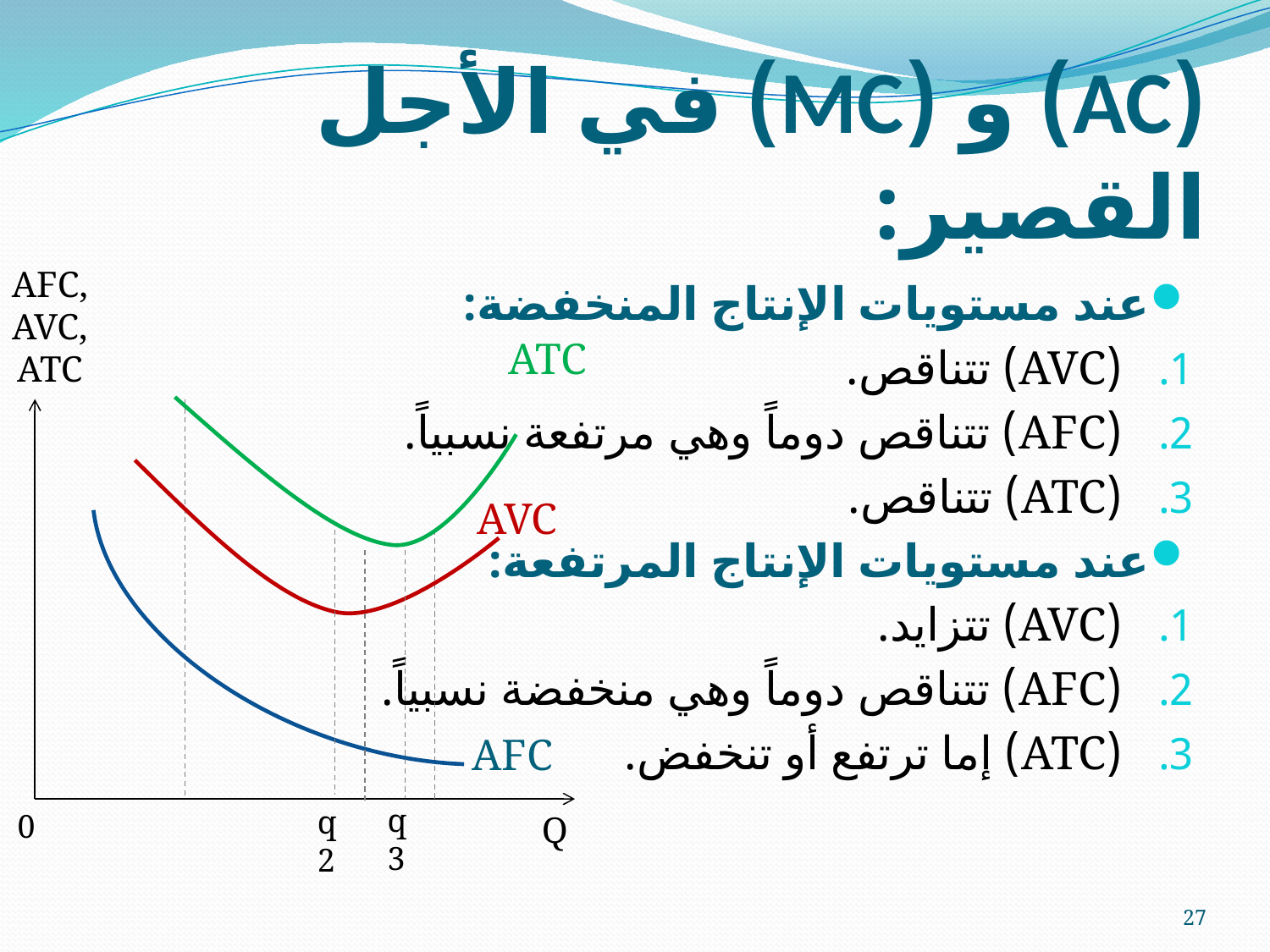

# (AC) و (MC) في الأجل القصير:
AFC, AVC, ATC
عند مستويات الإنتاج المنخفضة:
(AVC) تتناقص.
(AFC) تتناقص دوماً وهي مرتفعة نسبياً.
(ATC) تتناقص.
عند مستويات الإنتاج المرتفعة:
(AVC) تتزايد.
(AFC) تتناقص دوماً وهي منخفضة نسبياً.
(ATC) إما ترتفع أو تنخفض.

ATC

AVC
AFC
q3
q2
0
Q
27